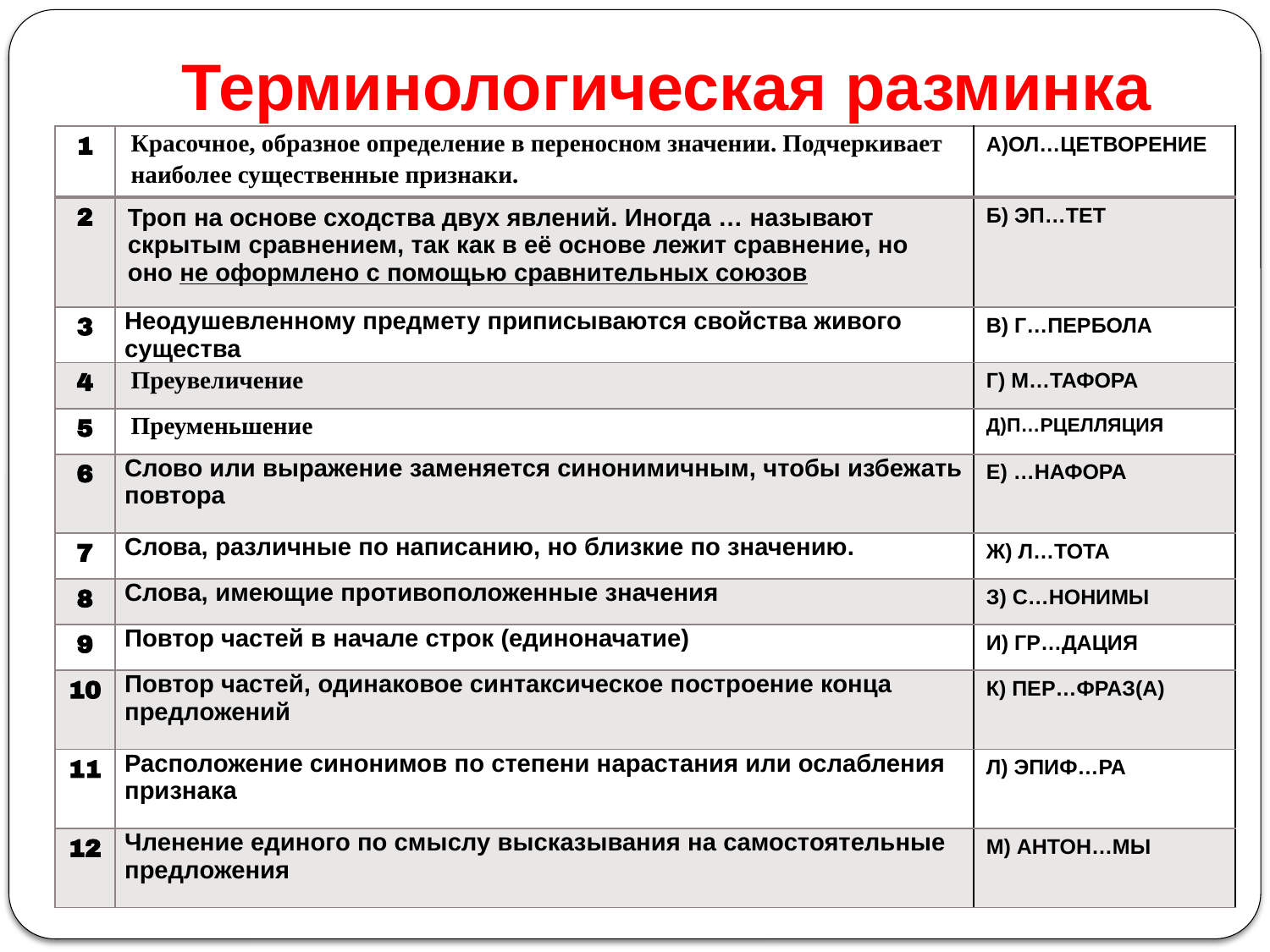

# Терминологическая разминка
| 1 | Красочное, образное определение в переносном значении. Подчеркивает наиболее существенные признаки. | А)ОЛ…ЦЕТВОРЕНИЕ |
| --- | --- | --- |
| 2 | Троп на основе сходства двух явлений. Иногда … называют скрытым сравнением, так как в её основе лежит сравнение, но оно не оформлено с помощью сравнительных союзов | Б) ЭП…ТЕТ |
| 3 | Неодушевленному предмету приписываются свойства живого существа | В) Г…ПЕРБОЛА |
| 4 | Преувеличение | Г) М…ТАФОРА |
| 5 | Преуменьшение | Д)П…РЦЕЛЛЯЦИЯ |
| 6 | Слово или выражение заменяется синонимичным, чтобы избежать повтора | Е) …НАФОРА |
| 7 | Слова, различные по написанию, но близкие по значению. | Ж) Л…ТОТА |
| 8 | Слова, имеющие противоположенные значения | З) С…НОНИМЫ |
| 9 | Повтор частей в начале строк (единоначатие) | И) ГР…ДАЦИЯ |
| 10 | Повтор частей, одинаковое синтаксическое построение конца предложений | К) ПЕР…ФРАЗ(А) |
| 11 | Расположение синонимов по степени нарастания или ослабления признака | Л) ЭПИФ…РА |
| 12 | Членение единого по смыслу высказывания на самостоятельные предложения | М) АНТОН…МЫ |